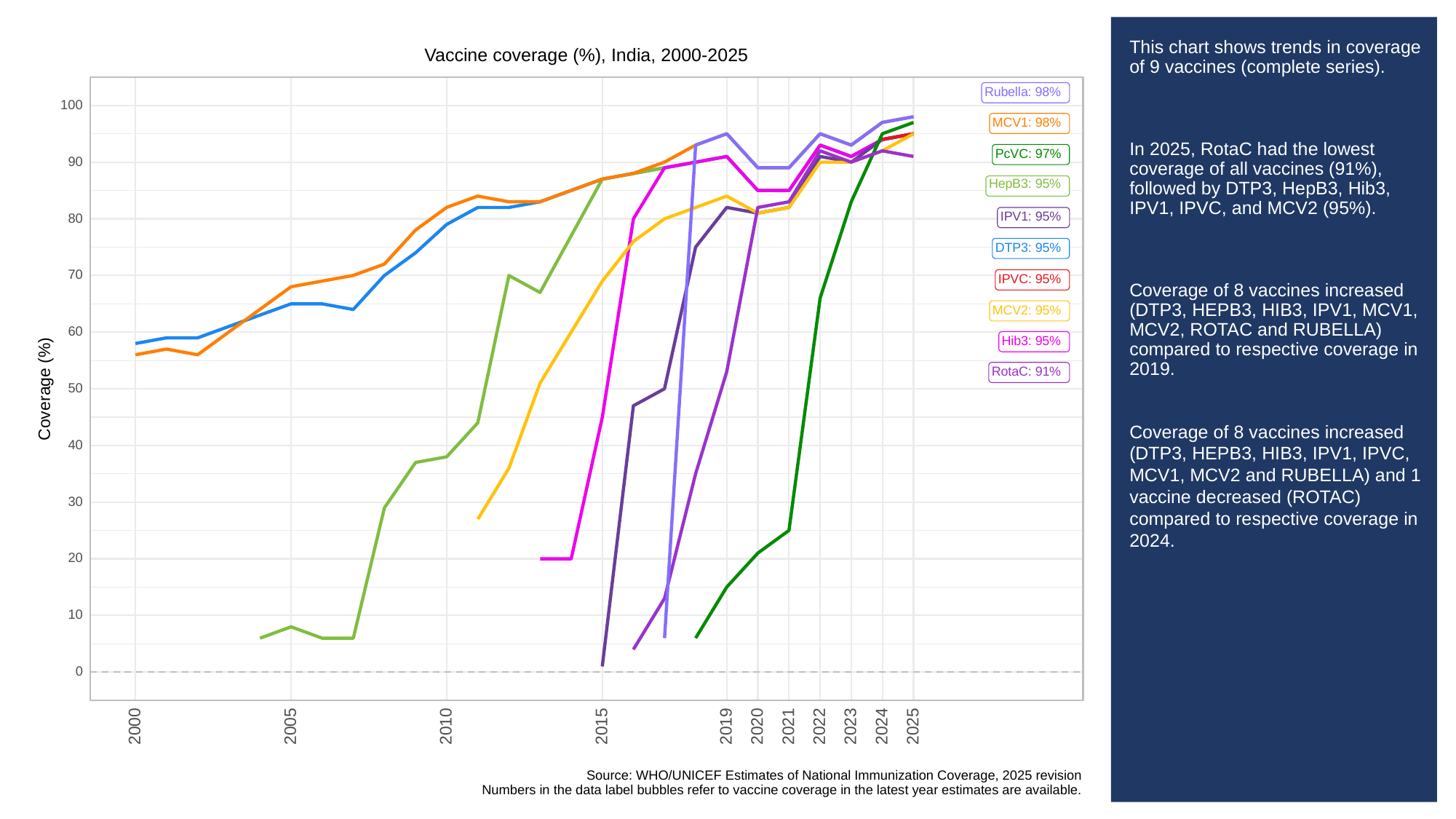

# This chart shows trends in coverage of 9 vaccines (complete series).

In 2025, RotaC had the lowest coverage of all vaccines (91%), followed by DTP3, HepB3, Hib3, IPV1, IPVC, and MCV2 (95%).

Coverage of 8 vaccines increased (DTP3, HEPB3, HIB3, IPV1, MCV1, MCV2, ROTAC and RUBELLA) compared to respective coverage in 2019.

Coverage of 8 vaccines increased (DTP3, HEPB3, HIB3, IPV1, IPVC, MCV1, MCV2 and RUBELLA) and 1 vaccine decreased (ROTAC) compared to respective coverage in 2024.

Vaccine coverage (%), India, 2000-2025

Rubella: 98%

100

MCV1: 98%

PcVC: 97%

90

HepB3: 95%

IPV1: 95%
80

DTP3: 95%

70
IPVC: 95%

MCV2: 95%
60

Hib3: 95%

RotaC: 91%
Coverage (%)
50

40

30

20

10

0

2023
2000
2005
2010
2015
2019
2020
2021
2022
2024
2025
Source: WHO/UNICEF Estimates of National Immunization Coverage, 2025 revision
Numbers in the data label bubbles refer to vaccine coverage in the latest year estimates are available.